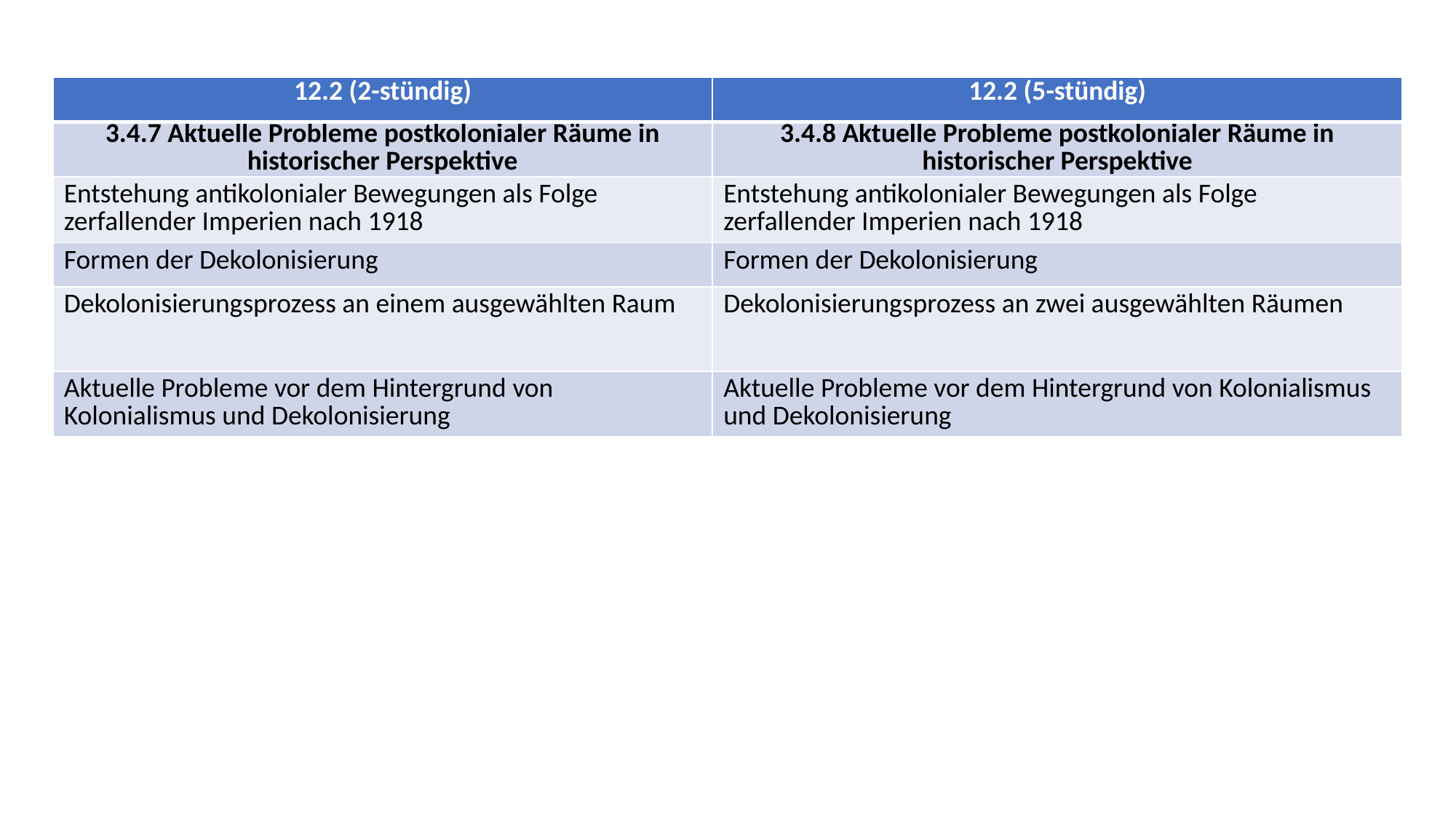

| 12.2 (2-stündig) | 12.2 (5-stündig) |
| --- | --- |
| 3.4.7 Aktuelle Probleme postkolonialer Räume in historischer Perspektive | 3.4.8 Aktuelle Probleme postkolonialer Räume in historischer Perspektive |
| Entstehung antikolonialer Bewegungen als Folge zerfallender Imperien nach 1918 | Entstehung antikolonialer Bewegungen als Folge zerfallender Imperien nach 1918 |
| Formen der Dekolonisierung | Formen der Dekolonisierung |
| Dekolonisierungsprozess an einem ausgewählten Raum | Dekolonisierungsprozess an zwei ausgewählten Räumen |
| Aktuelle Probleme vor dem Hintergrund von Kolonialismus und Dekolonisierung | Aktuelle Probleme vor dem Hintergrund von Kolonialismus und Dekolonisierung |